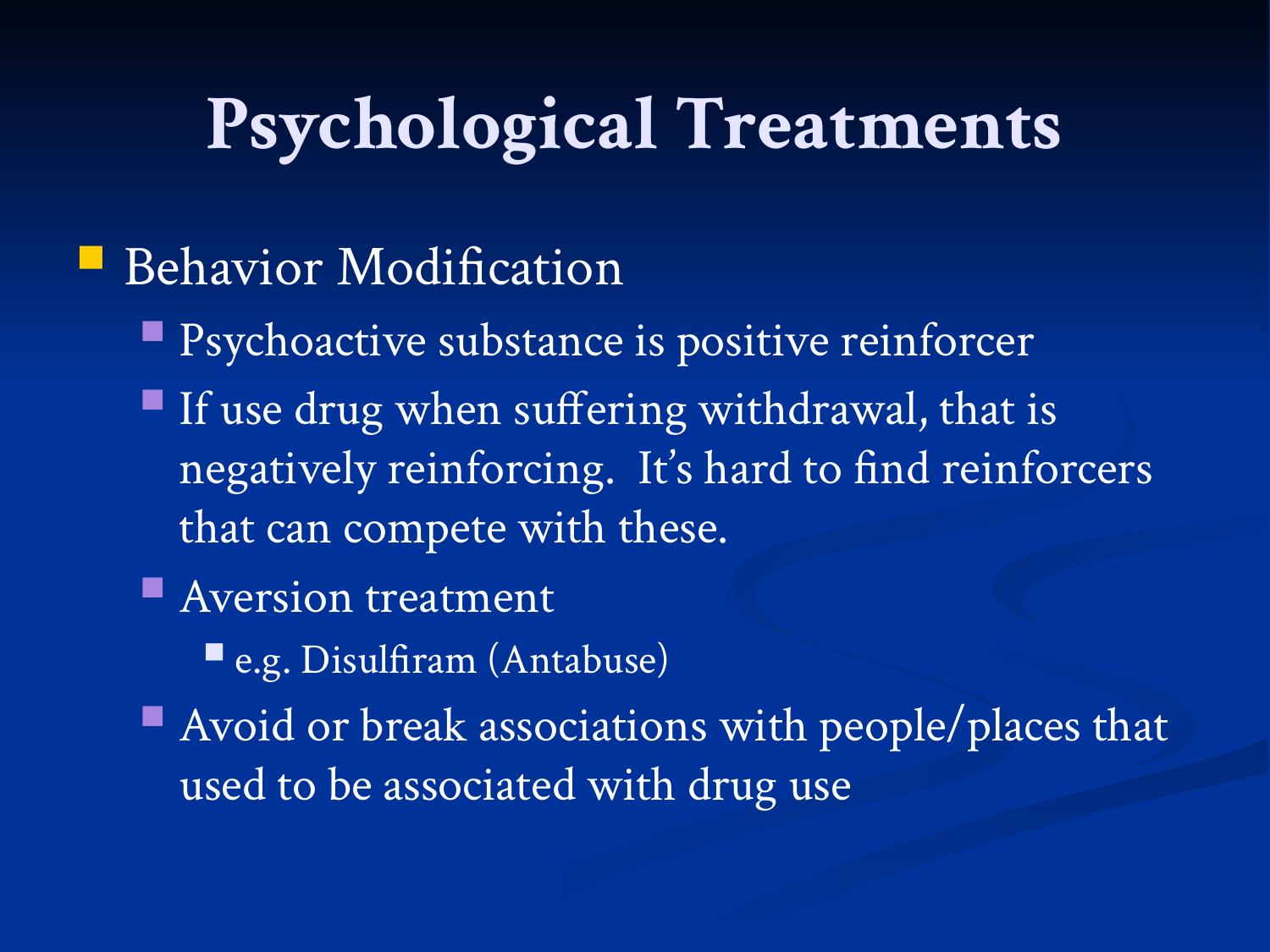

# Psychological Treatments
Behavior Modification
Psychoactive substance is positive reinforcer
If use drug when suffering withdrawal, that is negatively reinforcing.  It’s hard to find reinforcers that can compete with these.
Aversion treatment
e.g. Disulfiram (Antabuse)
Avoid or break associations with people/places that used to be associated with drug use